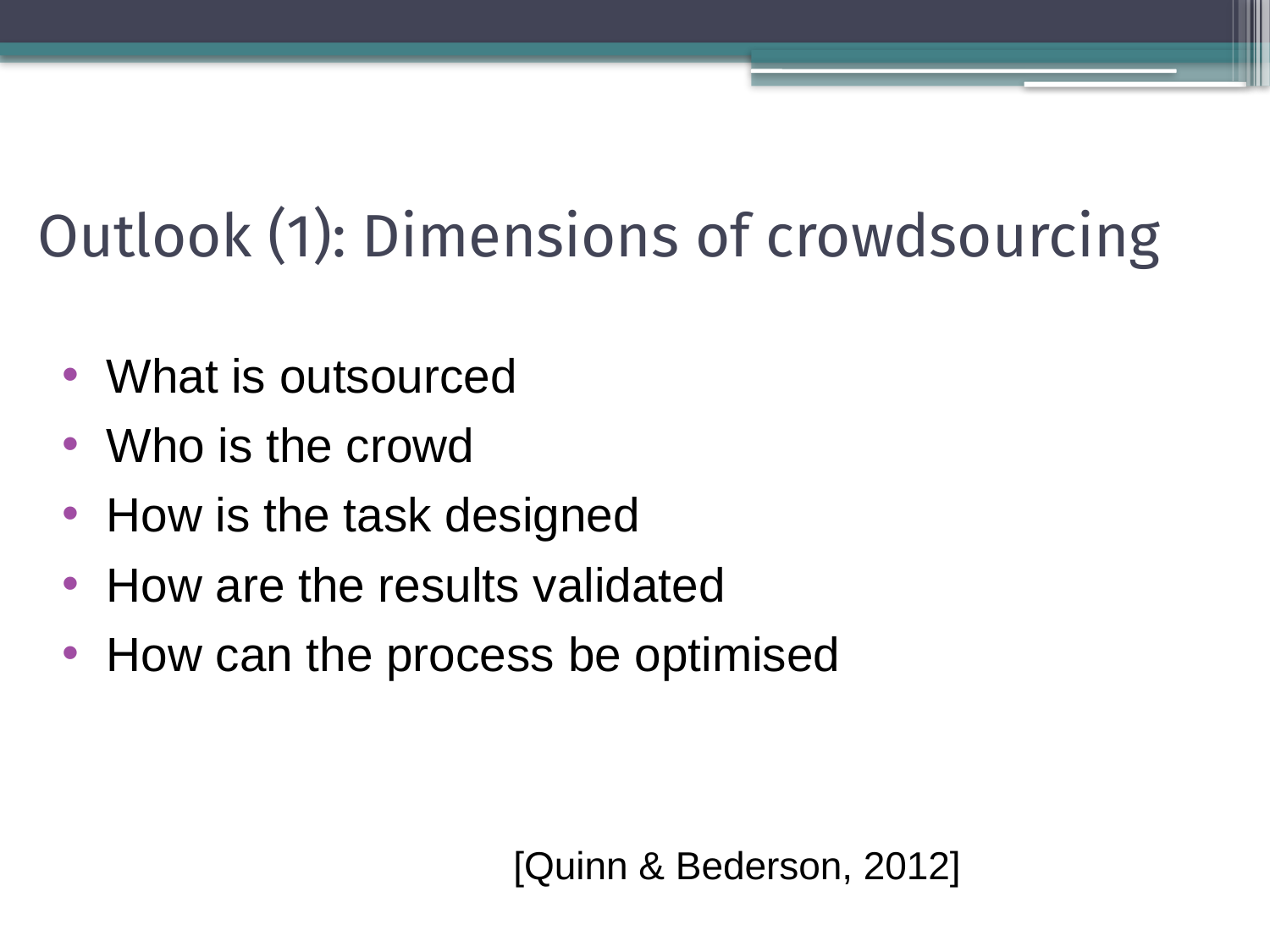

# Outlook (1): Dimensions of crowdsourcing

What is outsourced
Who is the crowd
How is the task designed
How are the results validated
How can the process be optimised

                                  [Quinn & Bederson, 2012]